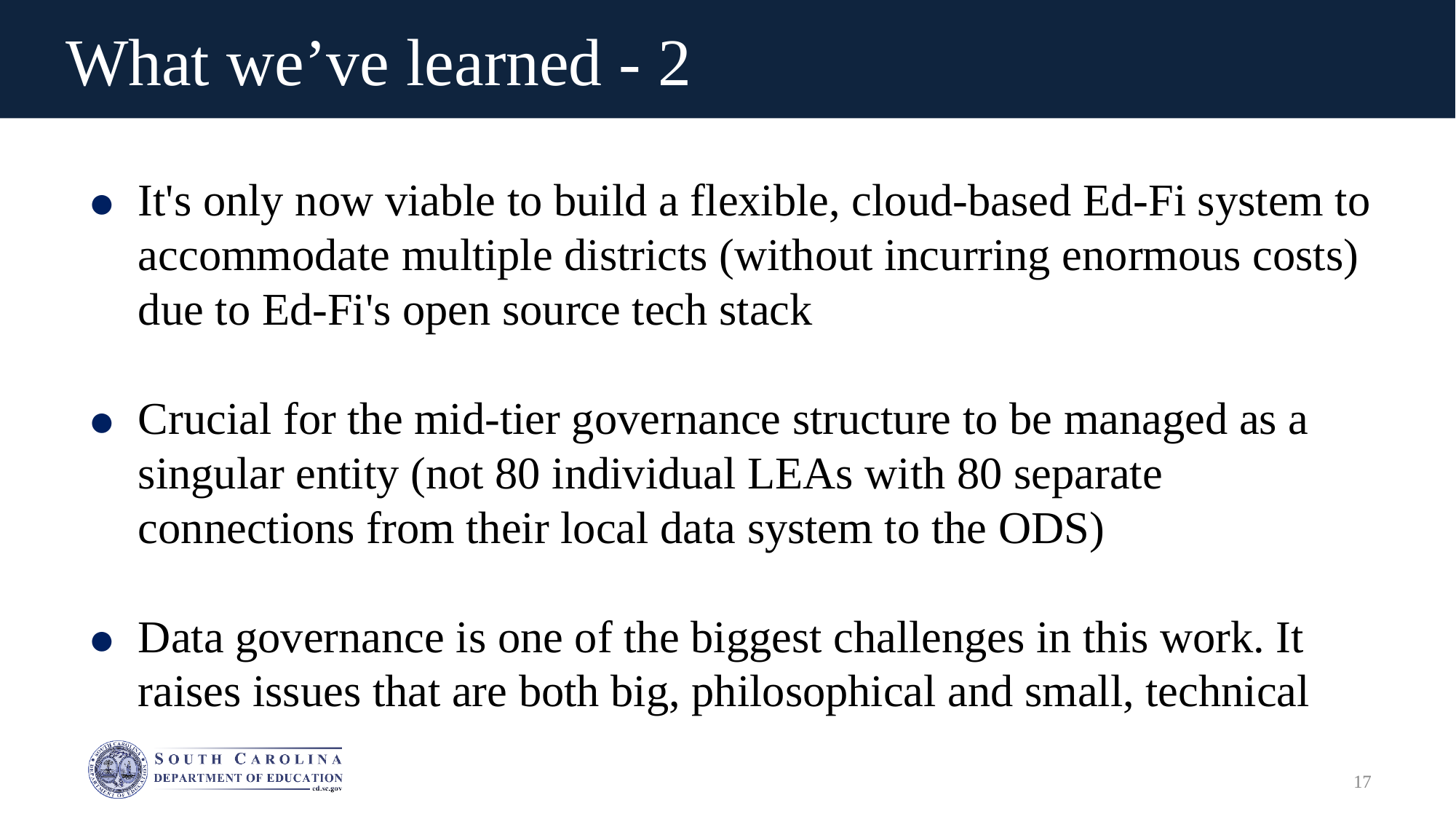

# What we’ve learned - 2
It's only now viable to build a flexible, cloud-based Ed-Fi system to accommodate multiple districts (without incurring enormous costs) due to Ed-Fi's open source tech stack

Crucial for the mid-tier governance structure to be managed as a singular entity (not 80 individual LEAs with 80 separate connections from their local data system to the ODS)

Data governance is one of the biggest challenges in this work. It raises issues that are both big, philosophical and small, technical
17